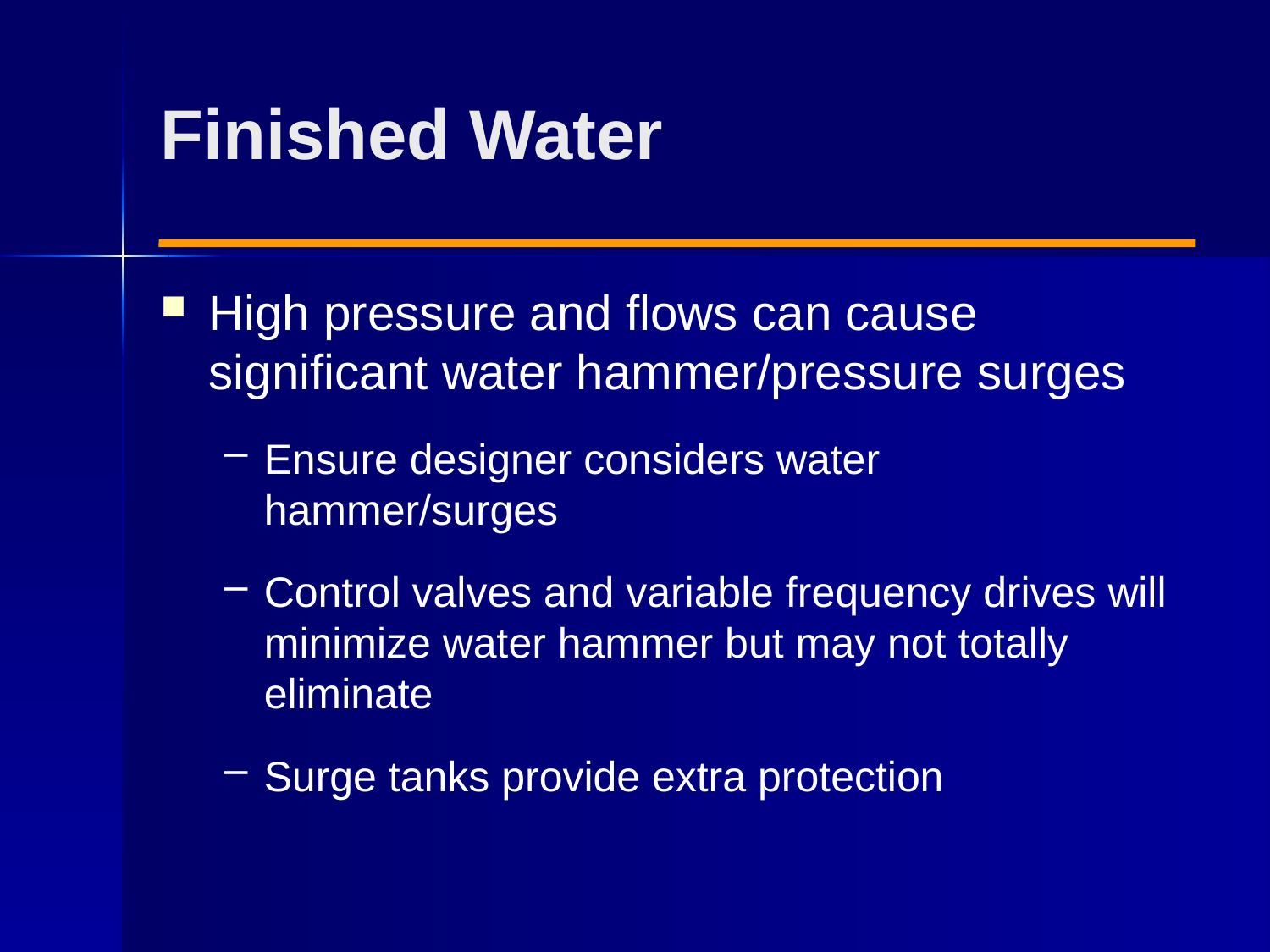

# Finished Water
High pressure and flows can cause significant water hammer/pressure surges
Ensure designer considers water hammer/surges
Control valves and variable frequency drives will minimize water hammer but may not totally eliminate
Surge tanks provide extra protection